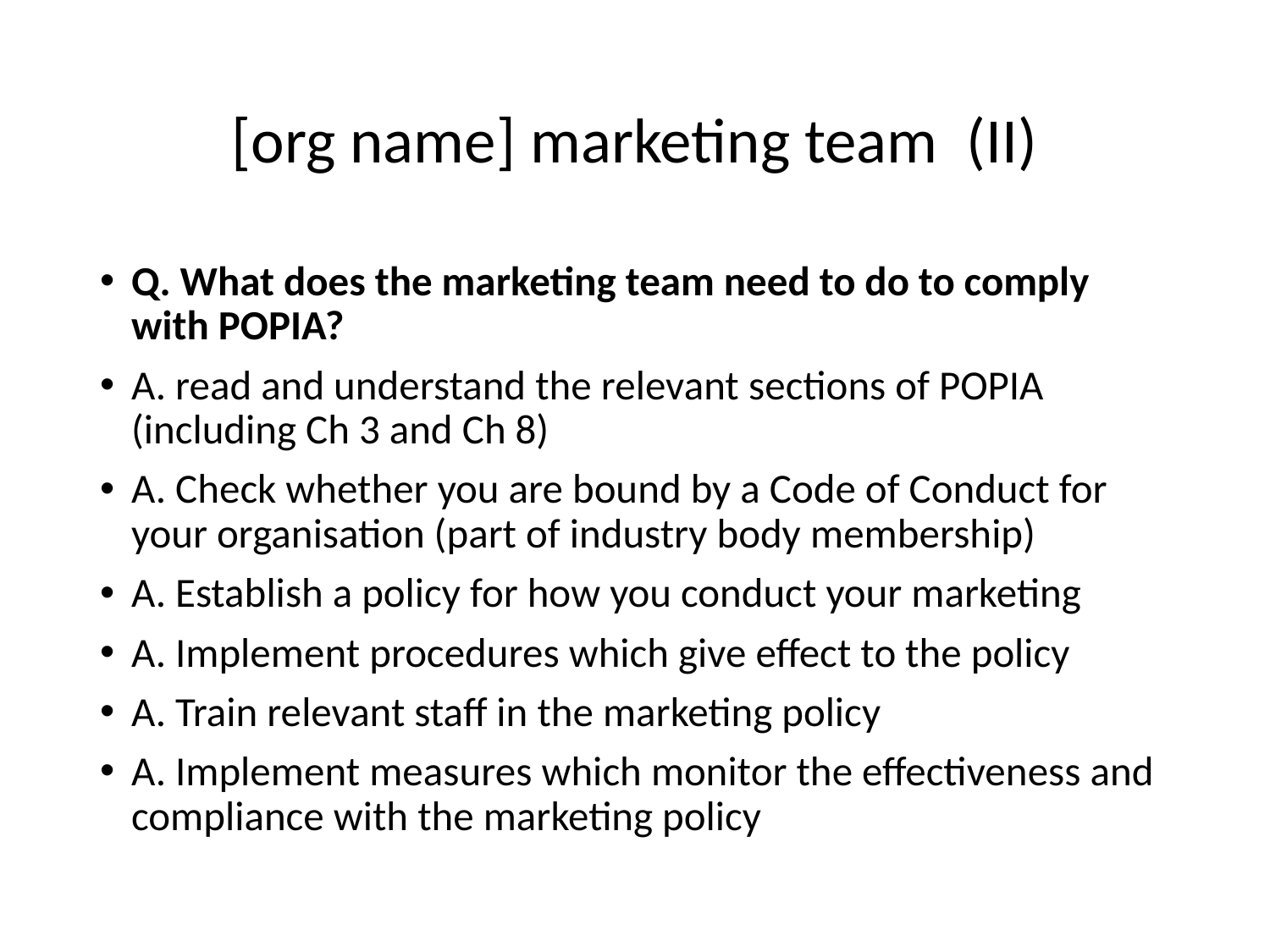

# [org name] marketing team  (II)
Q. What does the marketing team need to do to comply with POPIA?
A. read and understand the relevant sections of POPIA (including Ch 3 and Ch 8)
A. Check whether you are bound by a Code of Conduct for your organisation (part of industry body membership)
A. Establish a policy for how you conduct your marketing
A. Implement procedures which give effect to the policy
A. Train relevant staff in the marketing policy
A. Implement measures which monitor the effectiveness and compliance with the marketing policy